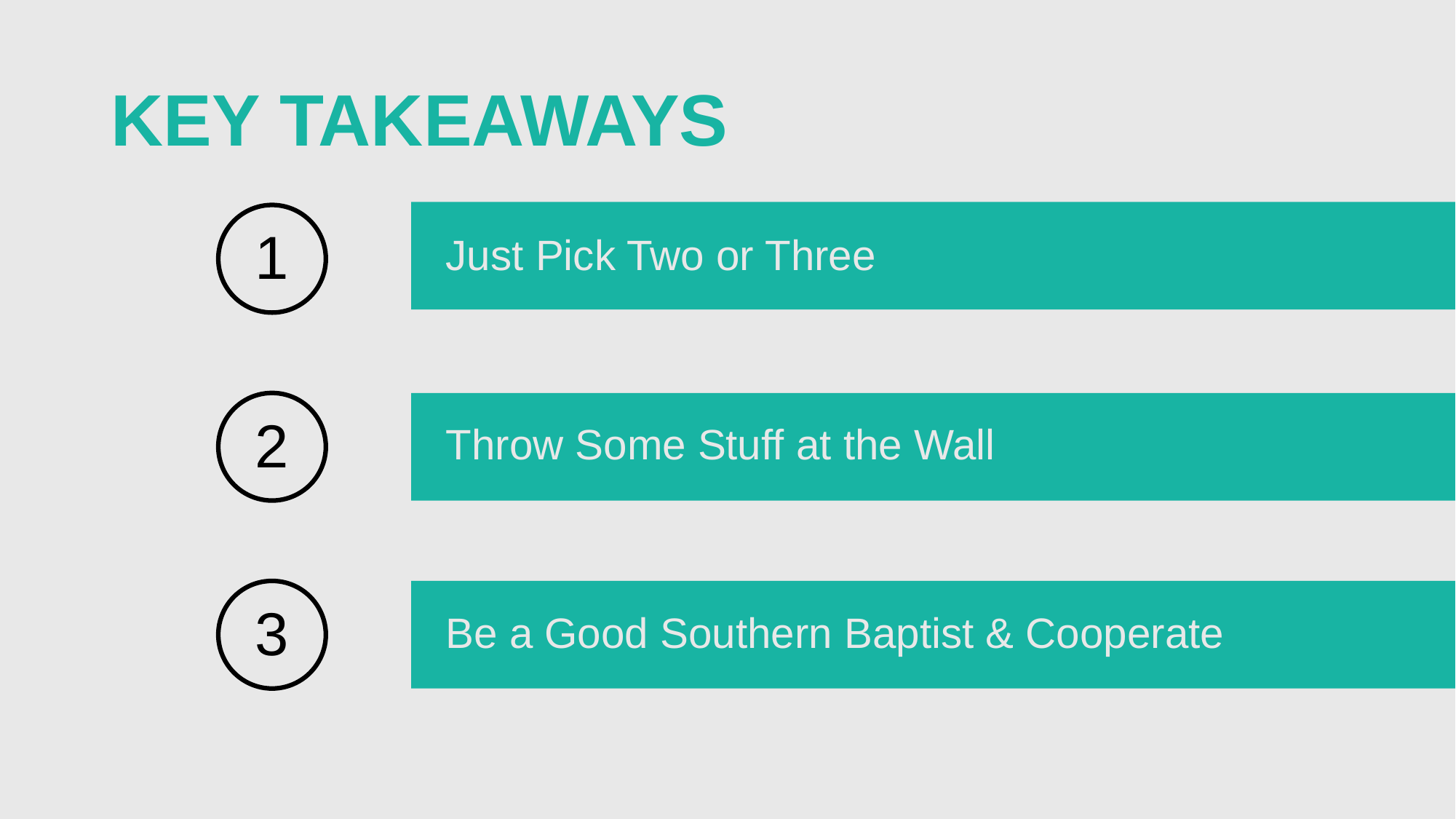

# KEY TAKEAWAYS

1
Just Pick Two or Three

2
Throw Some Stuff at the Wall

3
Be a Good Southern Baptist & Cooperate